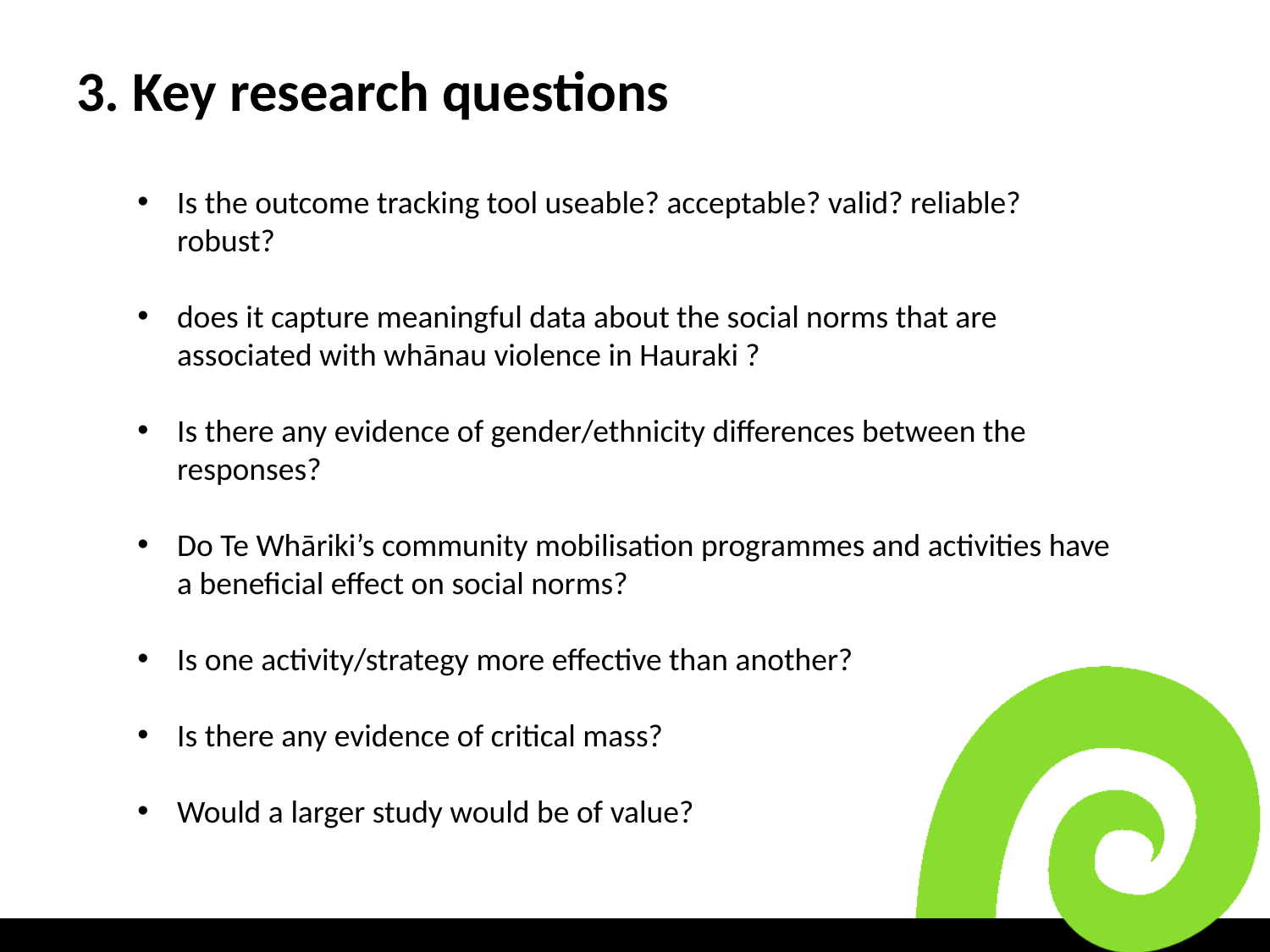

# 3. Key research questions
Is the outcome tracking tool useable? acceptable? valid? reliable? robust?

does it capture meaningful data about the social norms that are associated with whānau violence in Hauraki ?

Is there any evidence of gender/ethnicity differences between the responses?

Do Te Whāriki’s community mobilisation programmes and activities have a beneficial effect on social norms?

Is one activity/strategy more effective than another?

Is there any evidence of critical mass?

Would a larger study would be of value?